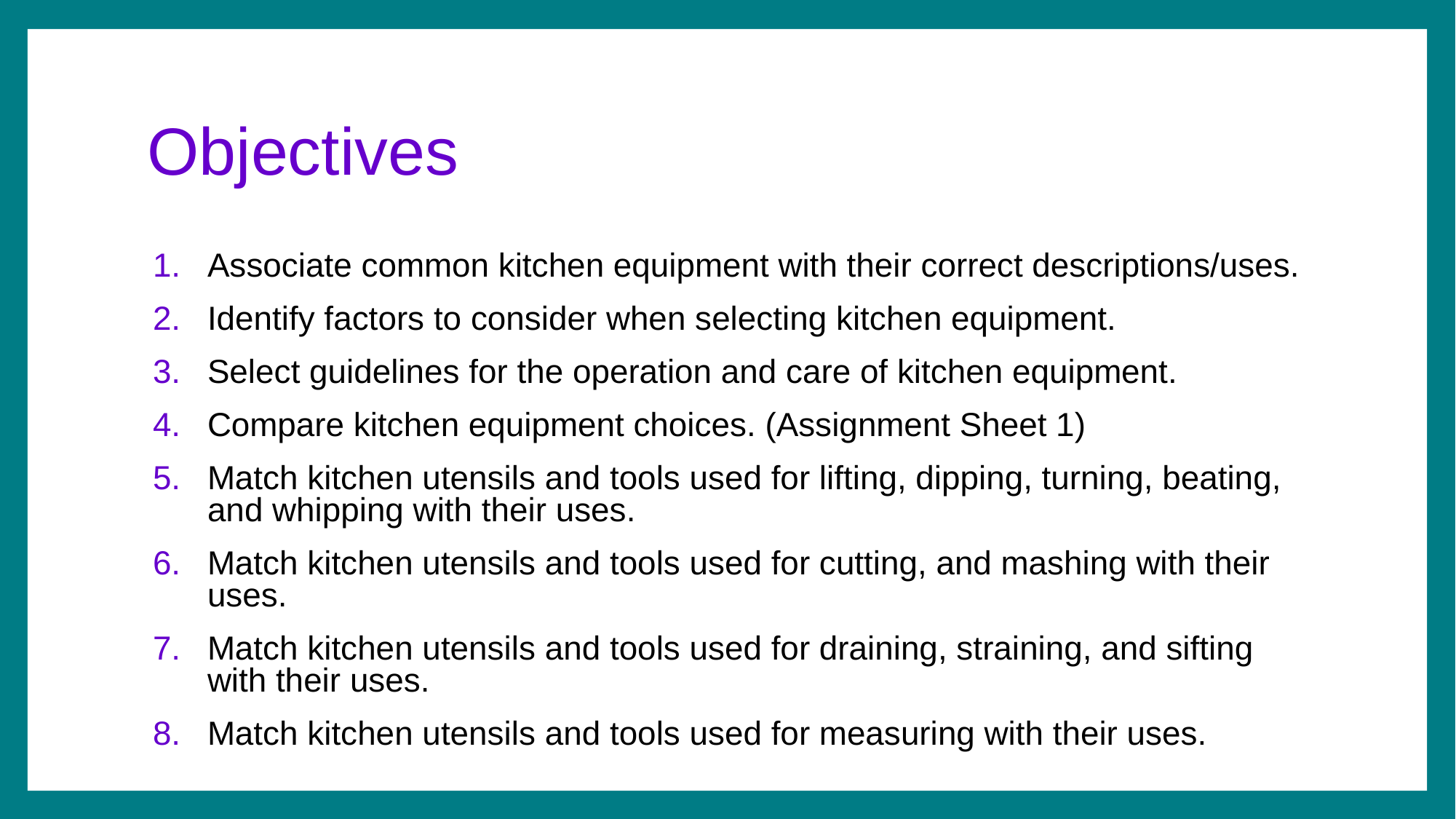

# Objectives
Associate common kitchen equipment with their correct descriptions/uses.
Identify factors to consider when selecting kitchen equipment.
Select guidelines for the operation and care of kitchen equipment.
Compare kitchen equipment choices. (Assignment Sheet 1)
Match kitchen utensils and tools used for lifting, dipping, turning, beating, and whipping with their uses.
Match kitchen utensils and tools used for cutting, and mashing with their uses.
Match kitchen utensils and tools used for draining, straining, and sifting with their uses.
Match kitchen utensils and tools used for measuring with their uses.